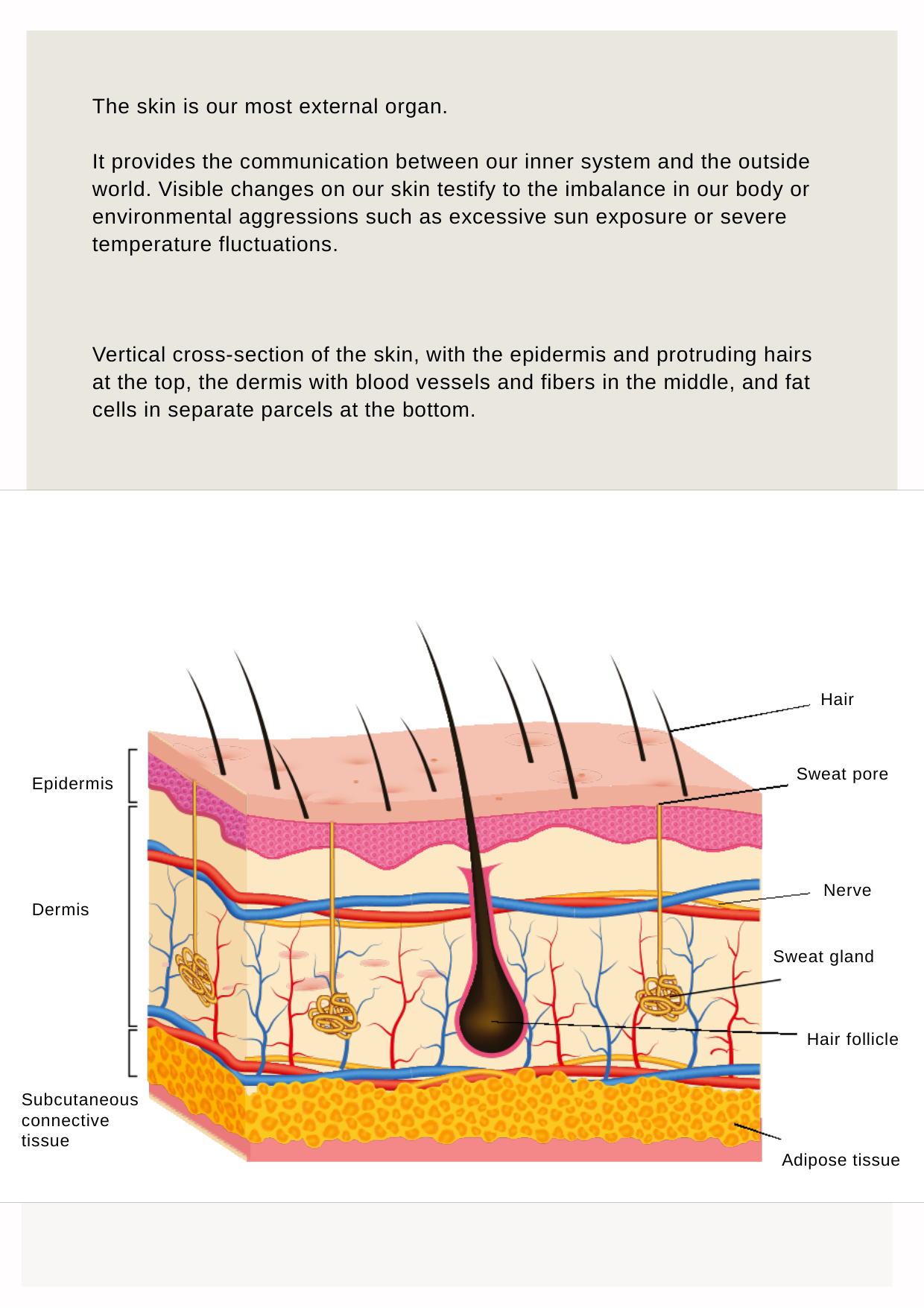

The skin is our most external organ.

It provides the communication between our inner system and the outside world. Visible changes on our skin testify to the imbalance in our body or environmental aggressions such as excessive sun exposure or severe temperature fluctuations.

Vertical cross-section of the skin, with the epidermis and protruding hairs at the top, the dermis with blood vessels and fibers in the middle, and fat cells in separate parcels at the bottom.

Hair

Sweat pore
Epidermis
Nerve
Dermis
Sweat gland

Hair follicle

Subcutaneous connective tissue
Adipose tissue